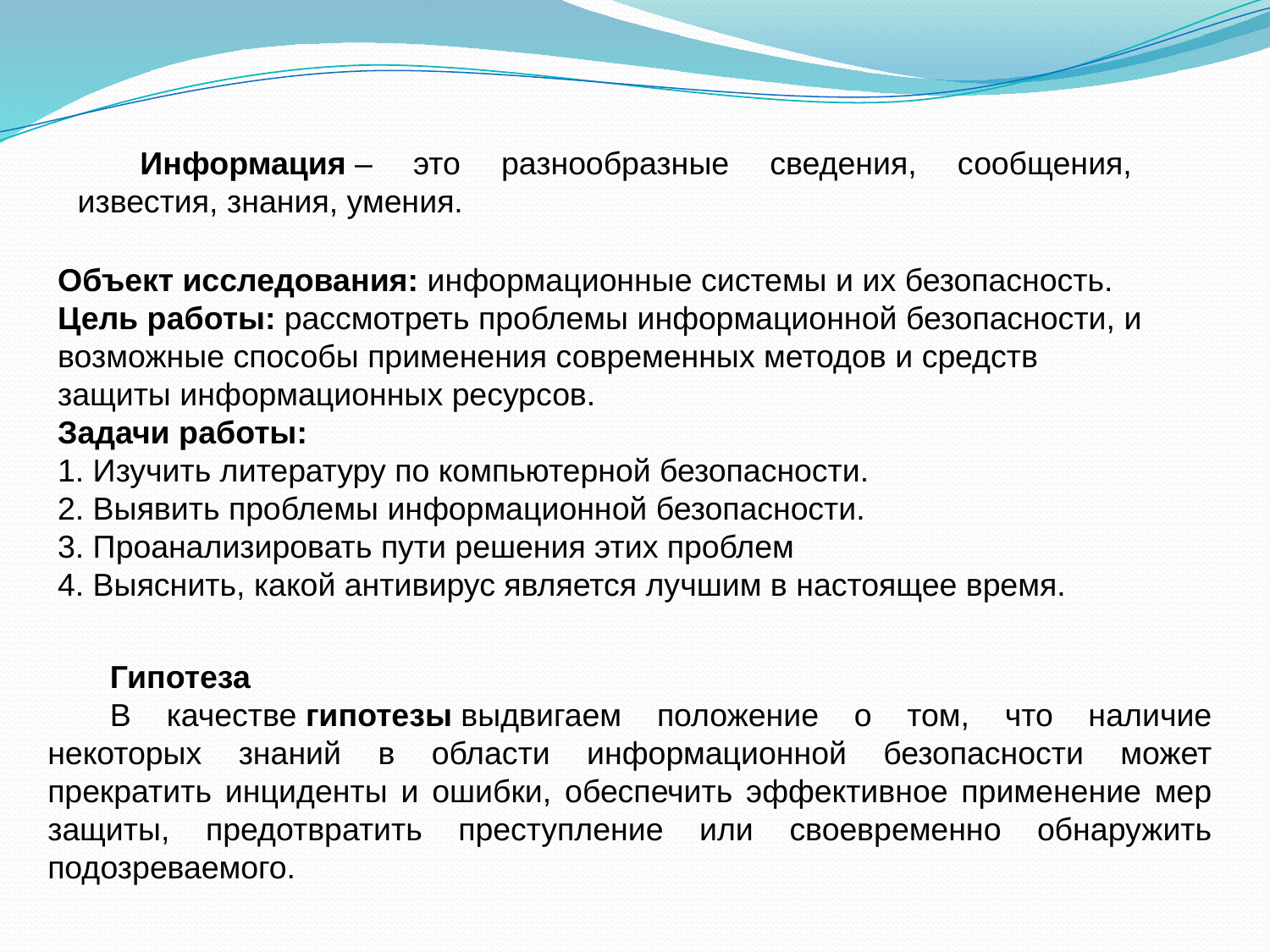

Информация – это разнообразные сведения, сообщения, известия, знания, умения.
Объект исследования: информационные системы и их безопасность.
Цель работы: рассмотреть проблемы информационной безопасности, и возможные способы применения современных методов и средств защиты информационных ресурсов.
Задачи работы:
1. Изучить литературу по компьютерной безопасности.
2. Выявить проблемы информационной безопасности.
3. Проанализировать пути решения этих проблем
4. Выяснить, какой антивирус является лучшим в настоящее время.
Гипотеза
В качестве гипотезы выдвигаем положение о том, что наличие некоторых знаний в области информационной безопасности может прекратить инциденты и ошибки, обеспечить эффективное применение мер защиты, предотвратить преступление или своевременно обнаружить подозреваемого.